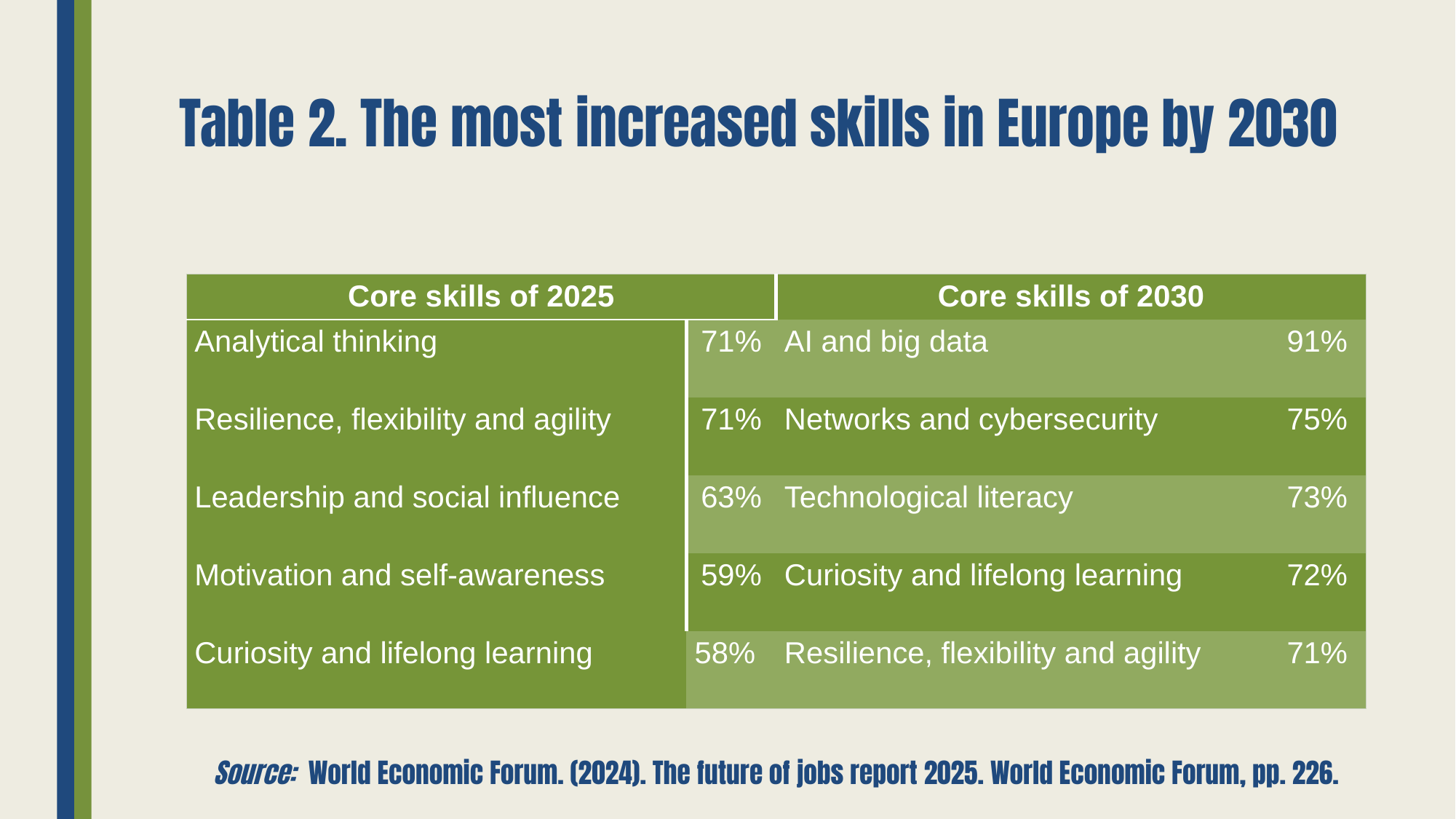

# Table 2. The most increased skills in Europe by 2030
| Core skills of 2025 |  | Core skills of 2030 |  |
| --- | --- | --- | --- |
| Analytical thinking | 71% | AI and big data | 91% |
| Resilience, flexibility and agility | 71% | Networks and cybersecurity | 75% |
| Leadership and social influence | 63% | Technological literacy | 73% |
| Motivation and self-awareness | 59% | Curiosity and lifelong learning | 72% |
| Curiosity and lifelong learning | 58% | Resilience, flexibility and agility | 71% |

 Source:  World Economic Forum. (2024). The future of jobs report 2025. World Economic Forum, pp. 226.